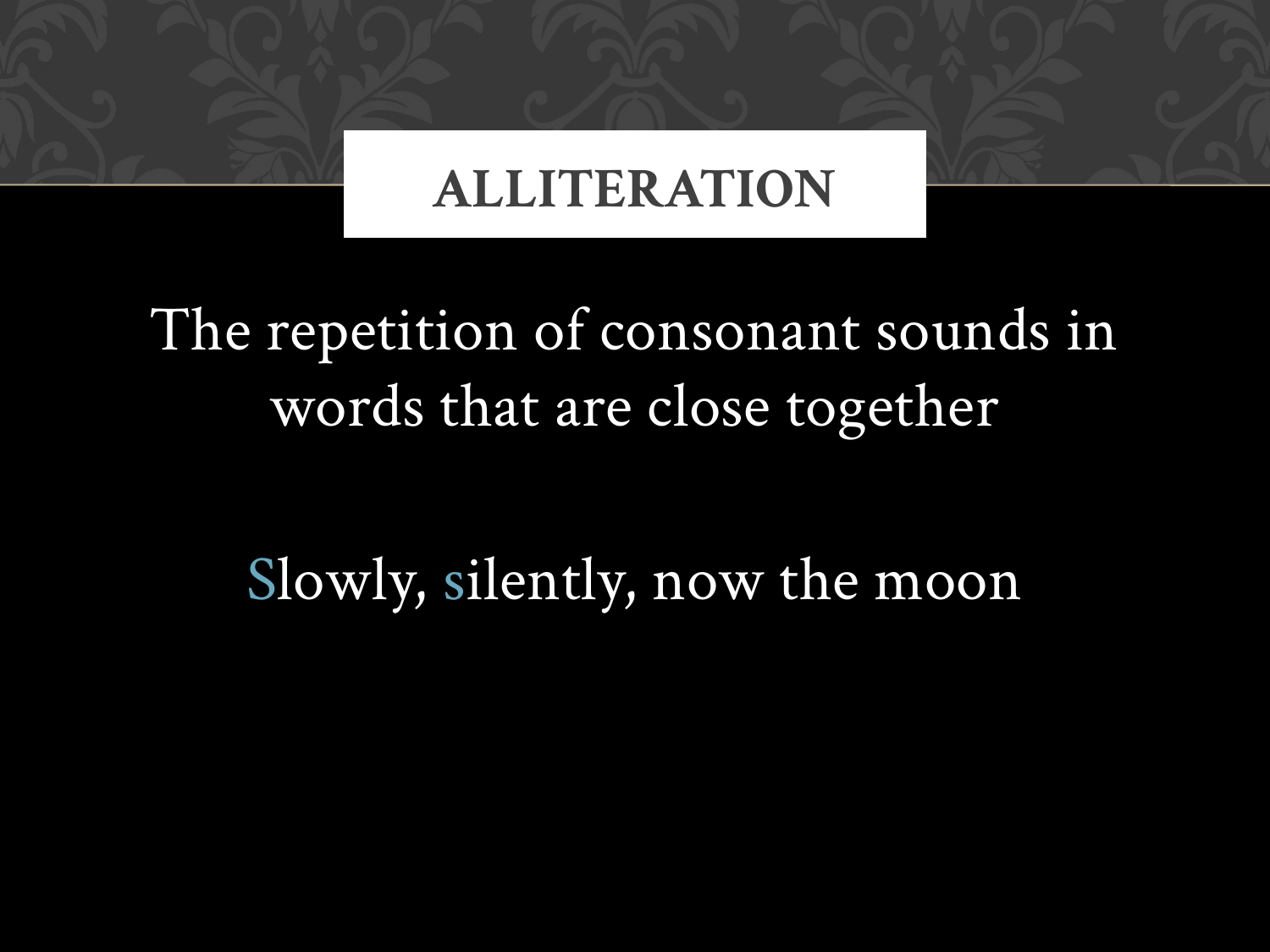

The repetition of consonant sounds in words that are close together

Slowly, silently, now the moon
# ALLITERATION